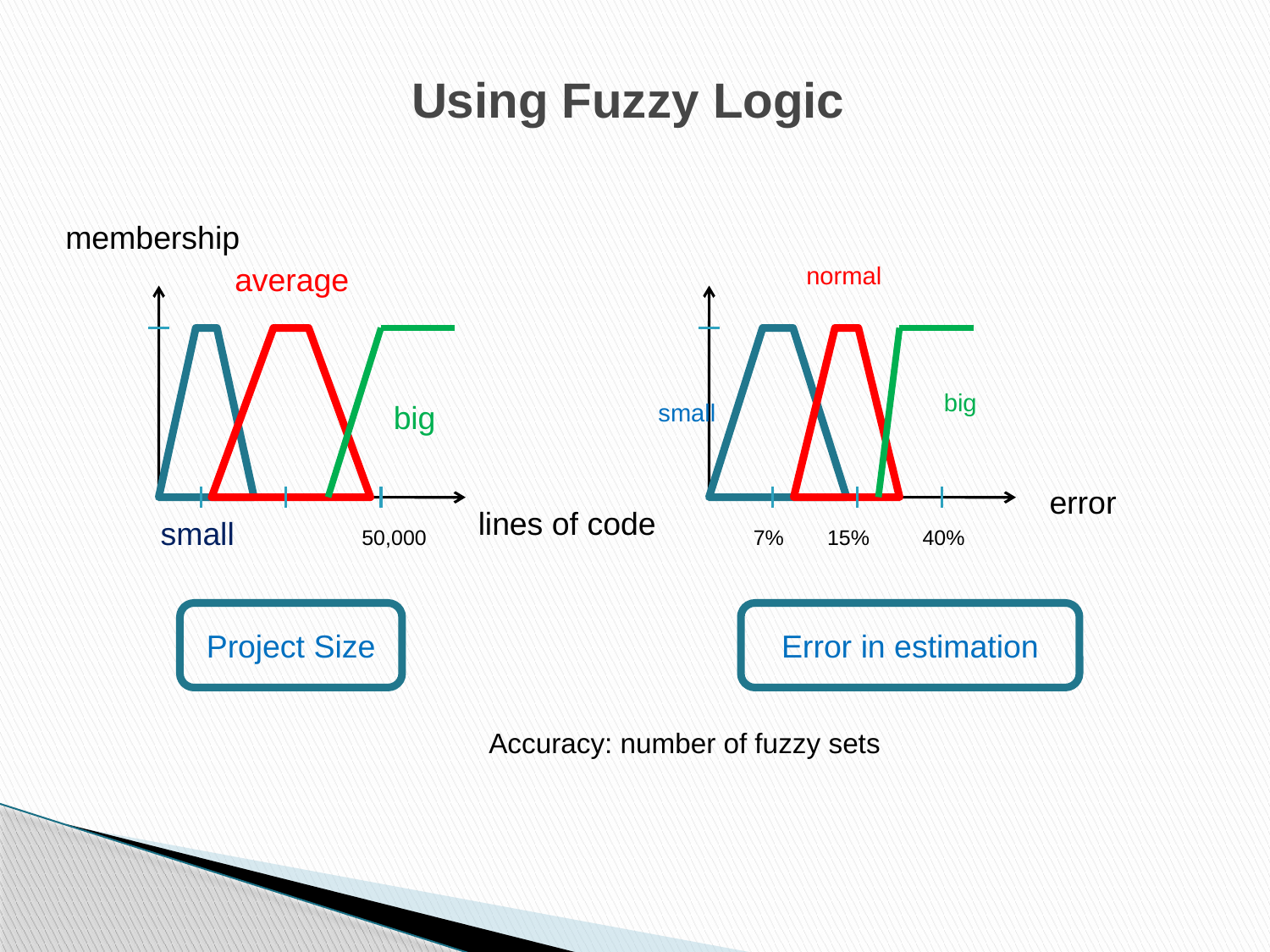

Using Fuzzy Logic
membership

average
normal

big
big
small
error
lines of code
small
50,000
7%
15%
40%

Project Size
Error in estimation
Accuracy: number of fuzzy sets